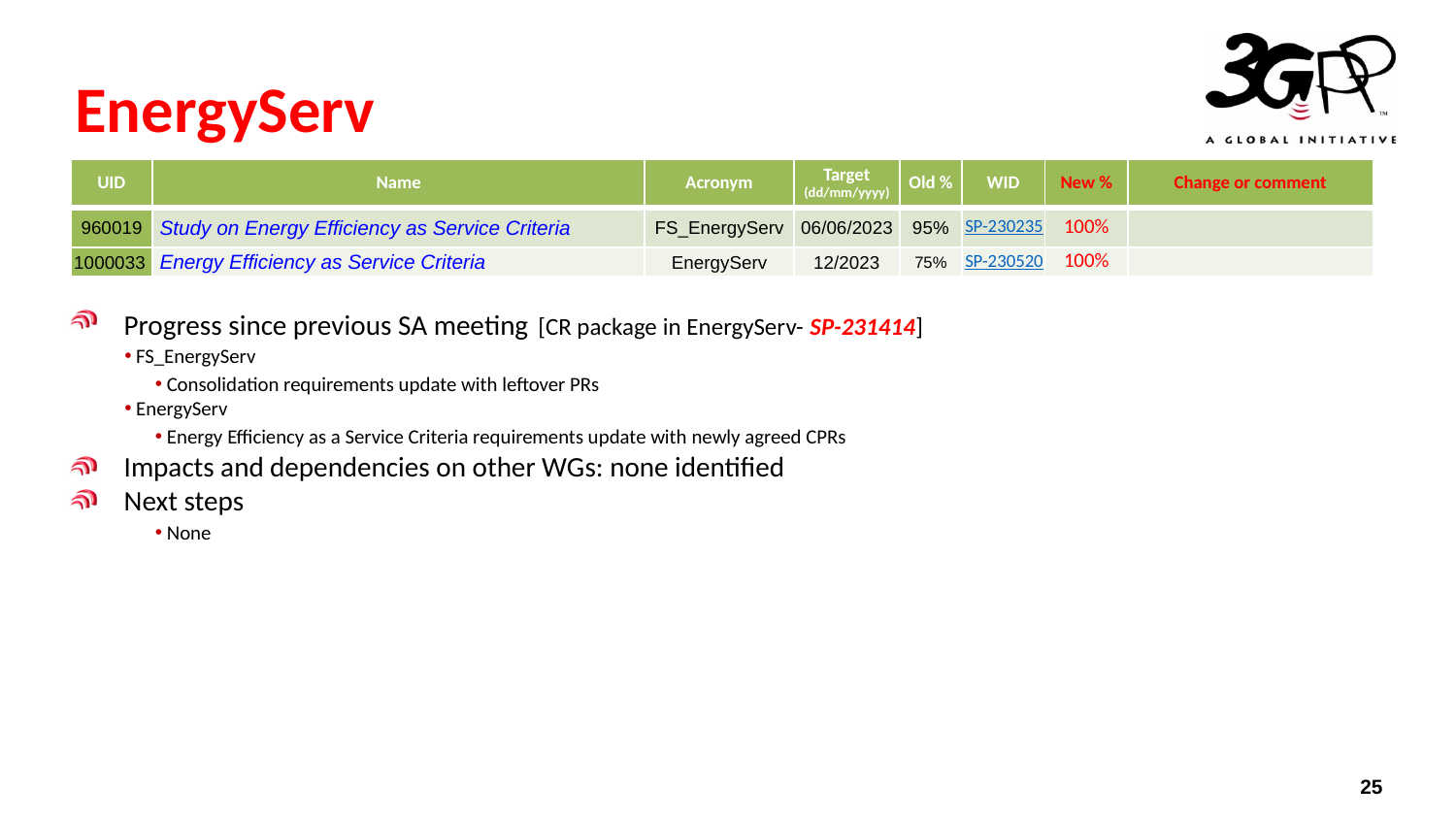

# EnergyServ
| UID | Name | Acronym | Target (dd/mm/yyyy) | Old % | WID | New % | Change or comment |
| --- | --- | --- | --- | --- | --- | --- | --- |
| 960019 | Study on Energy Efficiency as Service Criteria | FS\_EnergyServ | 06/06/2023 | 95% | SP-230235 | 100% |  |
| 1000033 | Energy Efficiency as Service Criteria | EnergyServ | 12/2023 | 75% | SP-230520 | 100% |  |
Progress since previous SA meeting [CR package in EnergyServ- SP-231414]
 FS_EnergyServ
 Consolidation requirements update with leftover PRs
 EnergyServ
 Energy Efficiency as a Service Criteria requirements update with newly agreed CPRs
Impacts and dependencies on other WGs: none identified
Next steps
 None